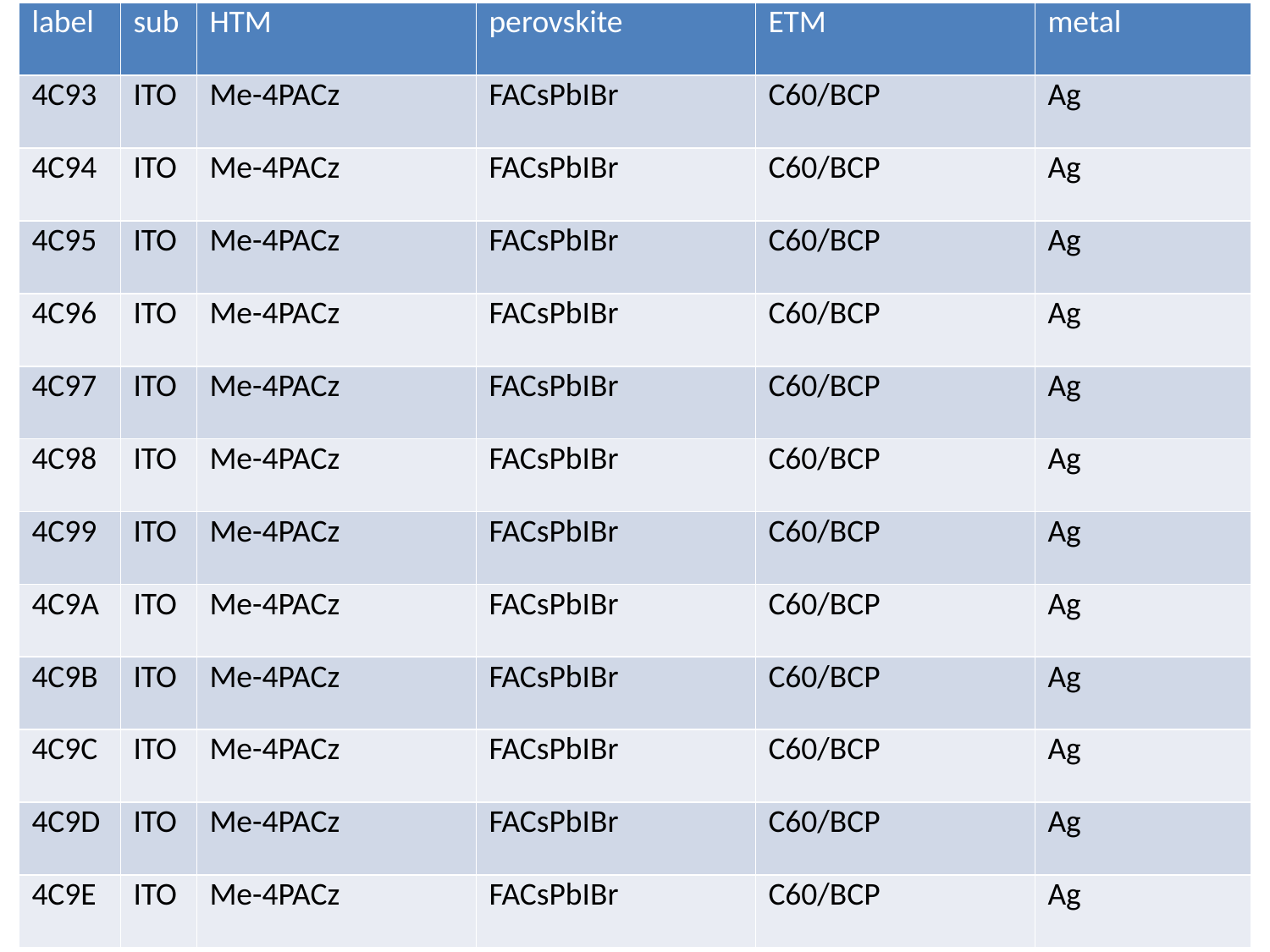

| label | sub | HTM | perovskite | ETM | metal |
| --- | --- | --- | --- | --- | --- |
| 4C93 | ITO | Me-4PACz | FACsPbIBr | C60/BCP | Ag |
| 4C94 | ITO | Me-4PACz | FACsPbIBr | C60/BCP | Ag |
| 4C95 | ITO | Me-4PACz | FACsPbIBr | C60/BCP | Ag |
| 4C96 | ITO | Me-4PACz | FACsPbIBr | C60/BCP | Ag |
| 4C97 | ITO | Me-4PACz | FACsPbIBr | C60/BCP | Ag |
| 4C98 | ITO | Me-4PACz | FACsPbIBr | C60/BCP | Ag |
| 4C99 | ITO | Me-4PACz | FACsPbIBr | C60/BCP | Ag |
| 4C9A | ITO | Me-4PACz | FACsPbIBr | C60/BCP | Ag |
| 4C9B | ITO | Me-4PACz | FACsPbIBr | C60/BCP | Ag |
| 4C9C | ITO | Me-4PACz | FACsPbIBr | C60/BCP | Ag |
| 4C9D | ITO | Me-4PACz | FACsPbIBr | C60/BCP | Ag |
| 4C9E | ITO | Me-4PACz | FACsPbIBr | C60/BCP | Ag |